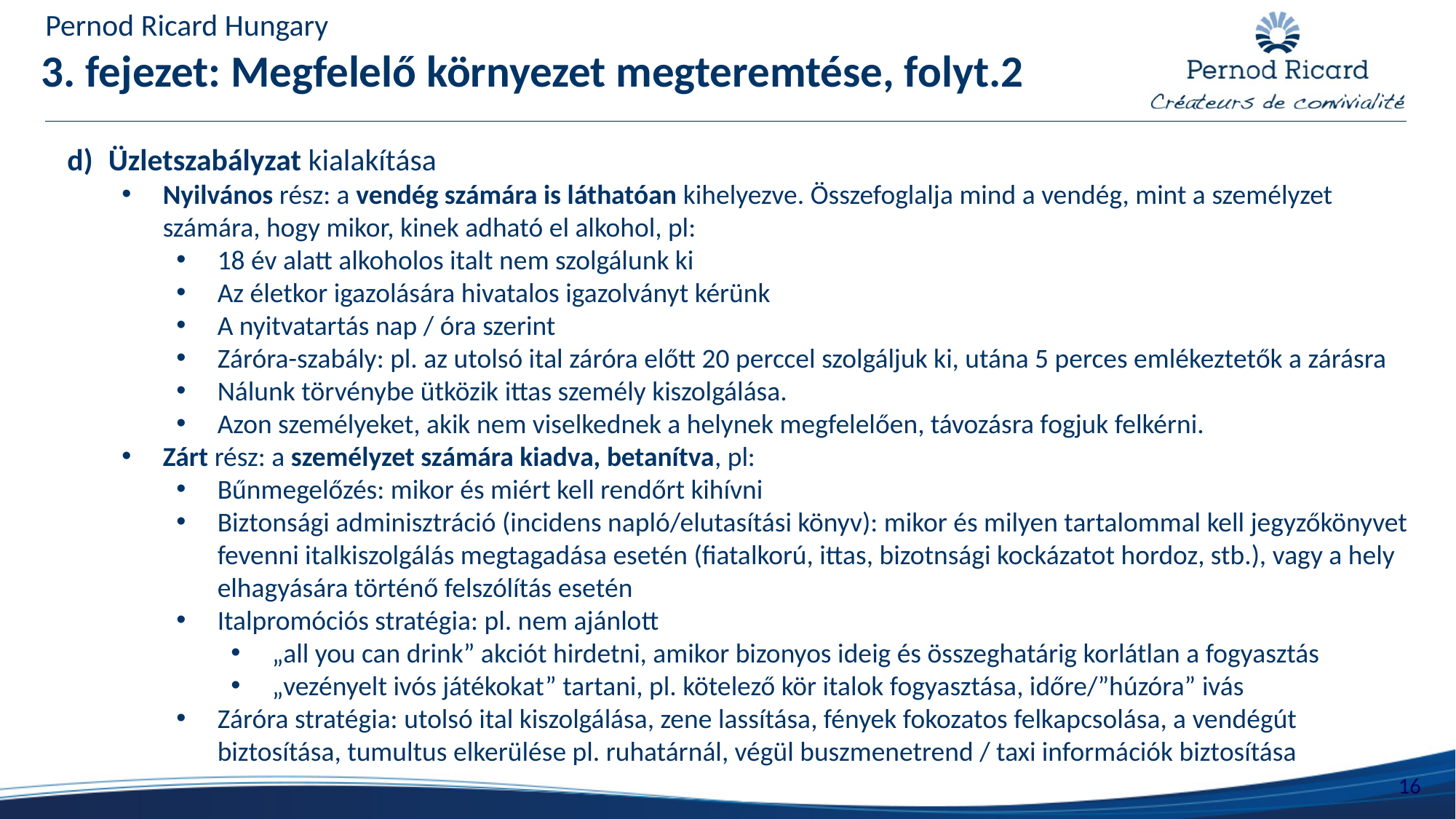

Pernod Ricard Hungary
# 3. fejezet: Megfelelő környezet megteremtése, folyt.2
Üzletszabályzat kialakítása
Nyilvános rész: a vendég számára is láthatóan kihelyezve. Összefoglalja mind a vendég, mint a személyzet számára, hogy mikor, kinek adható el alkohol, pl:
18 év alatt alkoholos italt nem szolgálunk ki
Az életkor igazolására hivatalos igazolványt kérünk
A nyitvatartás nap / óra szerint
Záróra-szabály: pl. az utolsó ital záróra előtt 20 perccel szolgáljuk ki, utána 5 perces emlékeztetők a zárásra
Nálunk törvénybe ütközik ittas személy kiszolgálása.
Azon személyeket, akik nem viselkednek a helynek megfelelően, távozásra fogjuk felkérni.
Zárt rész: a személyzet számára kiadva, betanítva, pl:
Bűnmegelőzés: mikor és miért kell rendőrt kihívni
Biztonsági adminisztráció (incidens napló/elutasítási könyv): mikor és milyen tartalommal kell jegyzőkönyvet fevenni italkiszolgálás megtagadása esetén (fiatalkorú, ittas, bizotnsági kockázatot hordoz, stb.), vagy a hely elhagyására történő felszólítás esetén
Italpromóciós stratégia: pl. nem ajánlott
„all you can drink” akciót hirdetni, amikor bizonyos ideig és összeghatárig korlátlan a fogyasztás
„vezényelt ivós játékokat” tartani, pl. kötelező kör italok fogyasztása, időre/”húzóra” ivás
Záróra stratégia: utolsó ital kiszolgálása, zene lassítása, fények fokozatos felkapcsolása, a vendégút biztosítása, tumultus elkerülése pl. ruhatárnál, végül buszmenetrend / taxi információk biztosítása

16
16